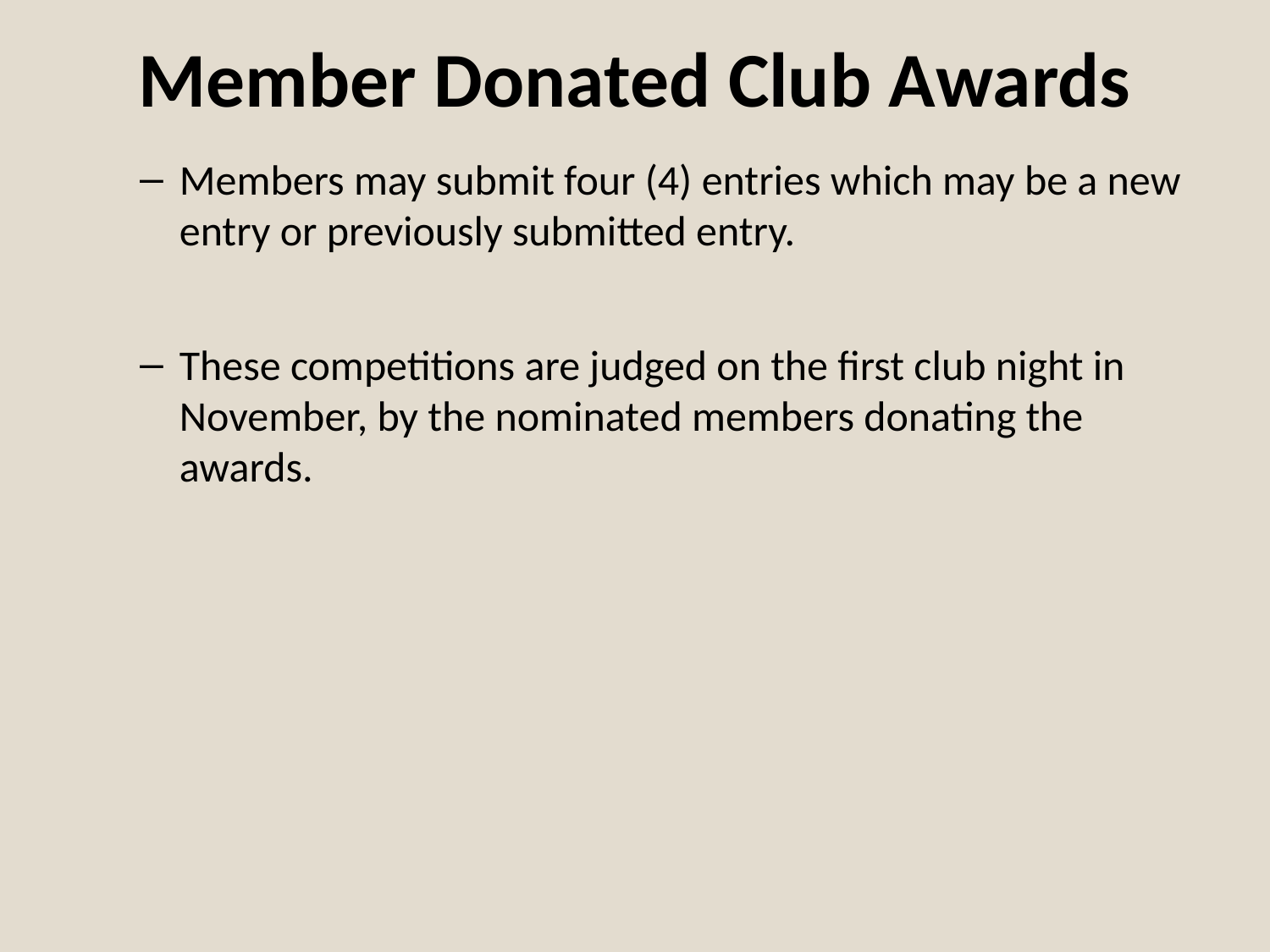

# Member Donated Club Awards
Members may submit four (4) entries which may be a new entry or previously submitted entry.

These competitions are judged on the first club night in November, by the nominated members donating the awards.